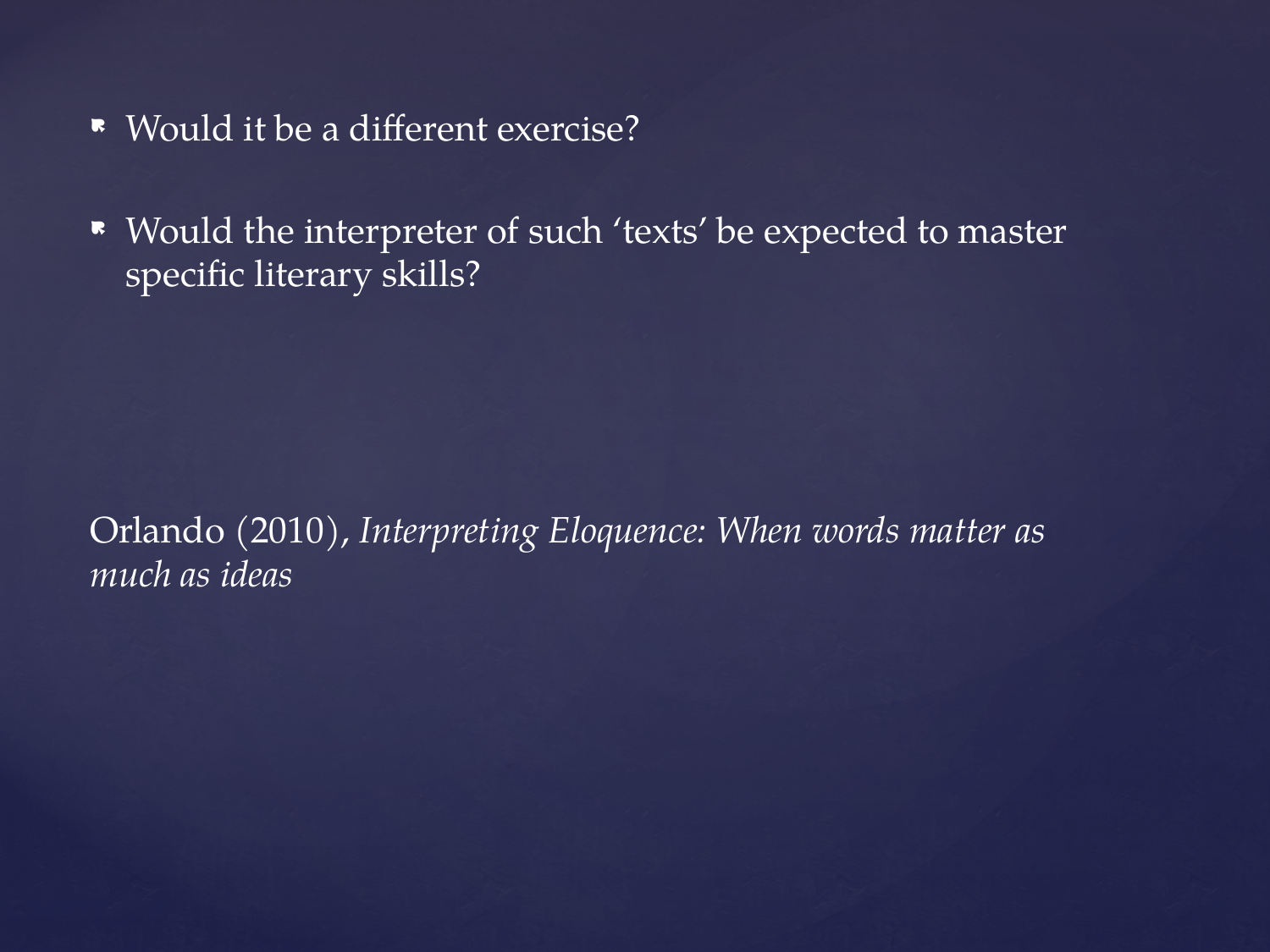

Would it be a different exercise?

Would the interpreter of such ‘texts’ be expected to master specific literary skills?

Orlando (2010), Interpreting Eloquence: When words matter as much as ideas
#